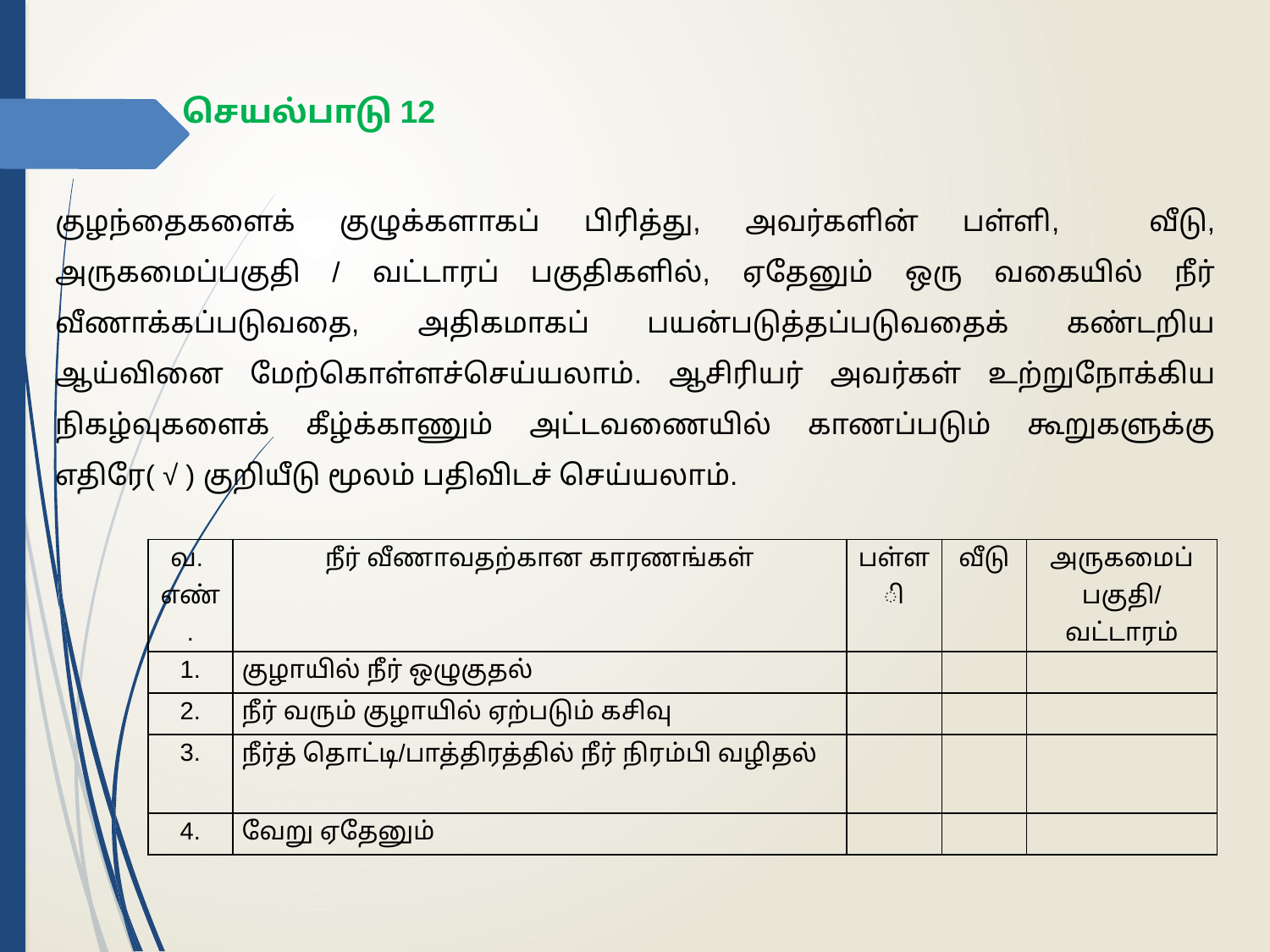

செயல்பாடு 12

குழந்தைகளைக் குழுக்களாகப் பிரித்து, அவர்களின் பள்ளி,  வீடு, அருகமைப்பகுதி / வட்டாரப் பகுதிகளில், ஏதேனும் ஒரு வகையில் நீர் வீணாக்கப்படுவதை, அதிகமாகப் பயன்படுத்தப்படுவதைக் கண்டறிய ஆய்வினை மேற்கொள்ளச்செய்யலாம். ஆசிரியர் அவர்கள் உற்றுநோக்கிய நிகழ்வுகளைக் கீழ்க்காணும் அட்டவணையில் காணப்படும் கூறுகளுக்கு எதிரே( √ ) குறியீடு மூலம் பதிவிடச் செய்யலாம்.

| வ. எண். | நீர் வீணாவதற்கான காரணங்கள் | பள்ளி | வீடு | அருகமைப் பகுதி/ வட்டாரம் |
| --- | --- | --- | --- | --- |
| 1. | குழாயில் நீர் ஒழுகுதல் |  |  |  |
| 2. | நீர் வரும் குழாயில் ஏற்படும் கசிவு |  |  |  |
| 3. | நீர்த் தொட்டி/பாத்திரத்தில் நீர் நிரம்பி வழிதல் |  |  |  |
| 4. | வேறு ஏதேனும் |  |  |  |